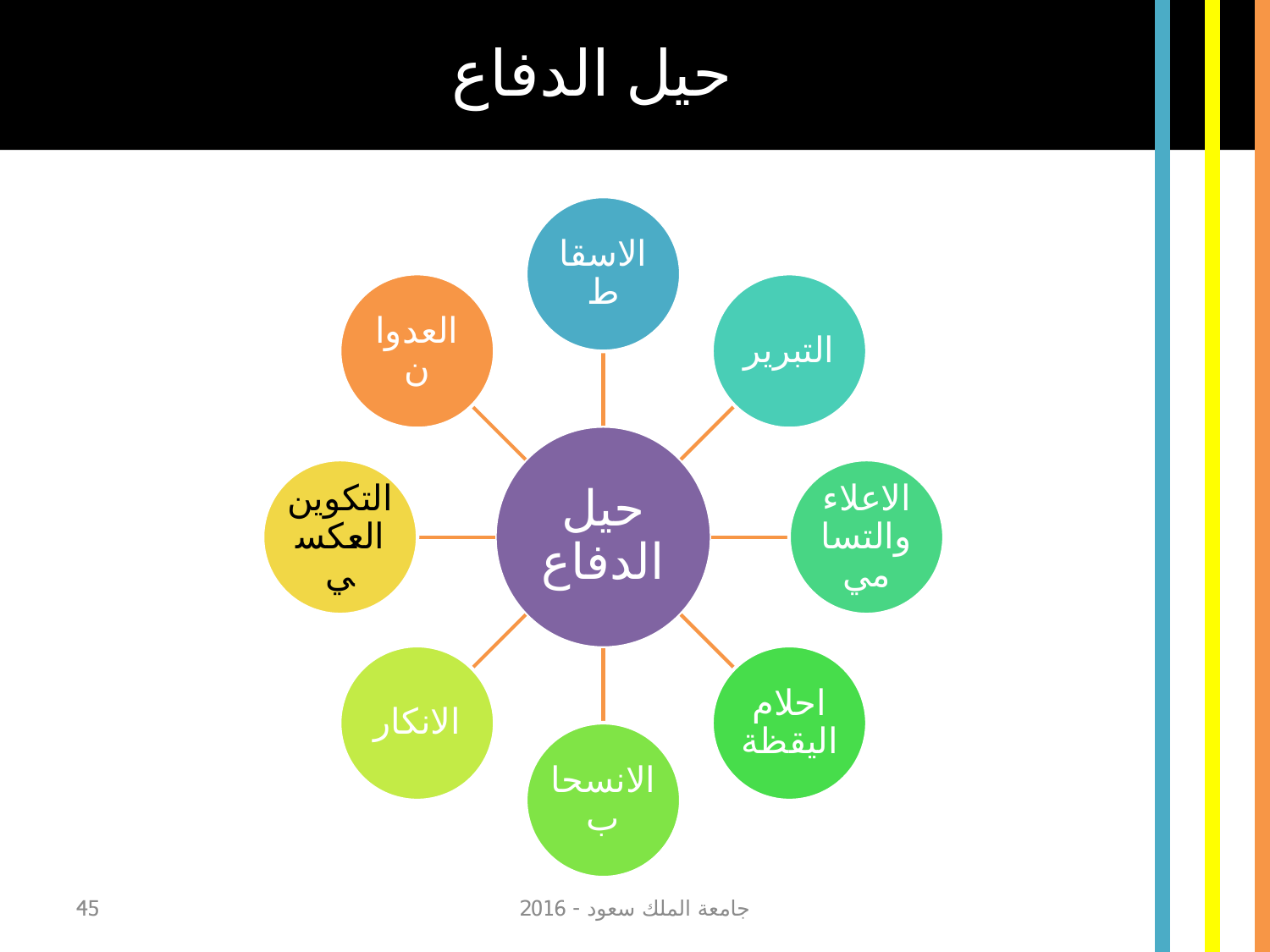

حيل الدفاع
حيل الدفاع

الاسقاط

التبرير

الاعلاء والتسامي

احلام اليقظة

الانسحاب

الانكار

التكوين العكسي

العدوان
45
جامعة الملك سعود - 2016